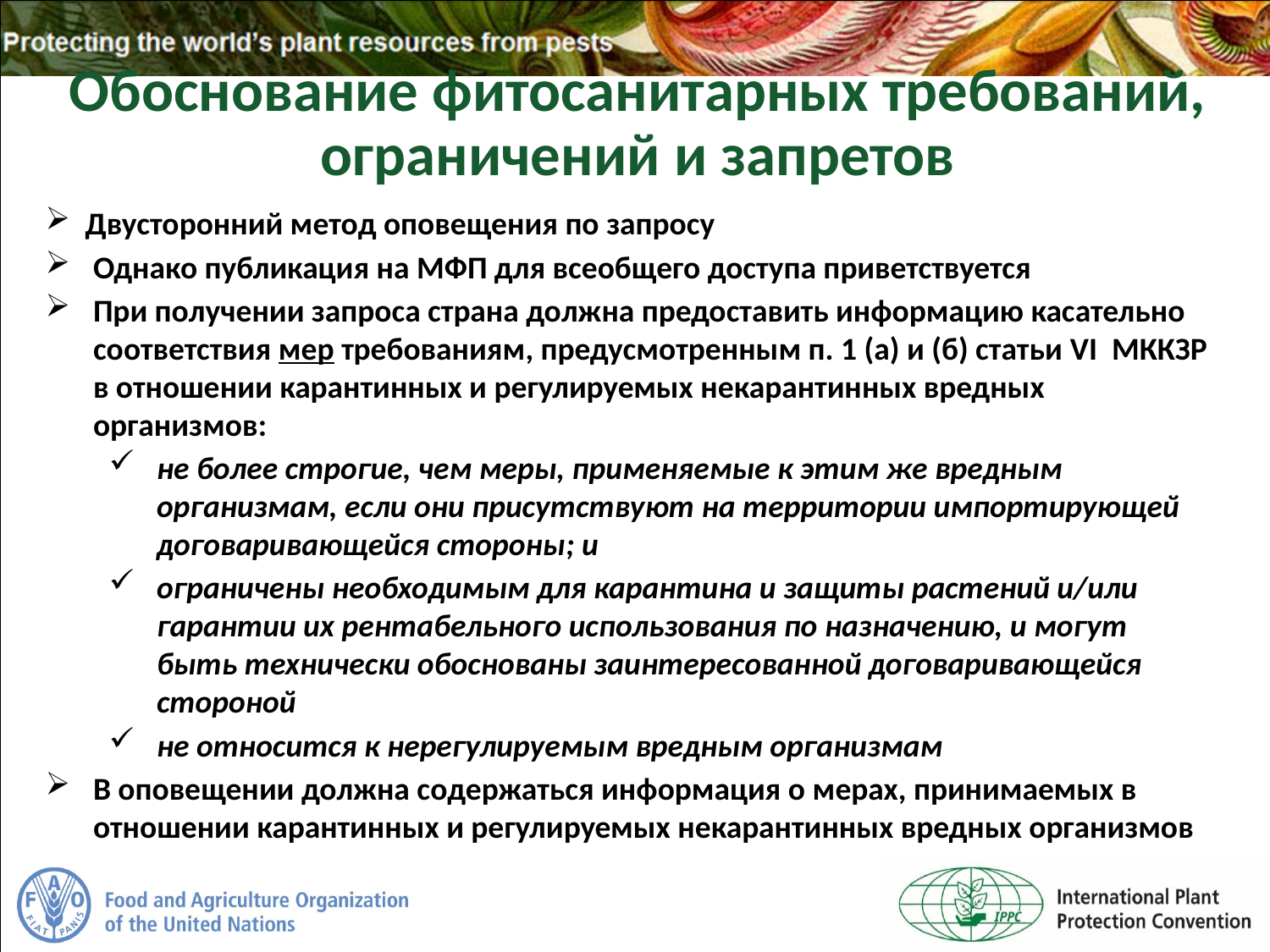

Обоснование фитосанитарных требований, ограничений и запретов
Двусторонний метод оповещения по запросу
Однако публикация на МФП для всеобщего доступа приветствуется
При получении запроса страна должна предоставить информацию касательно соответствия мер требованиям, предусмотренным п. 1 (а) и (б) статьи VI  МККЗР в отношении карантинных и регулируемых некарантинных вредных организмов:
не более строгие, чем меры, применяемые к этим же вредным организмам, если они присутствуют на территории импортирующей договаривающейся стороны; и
ограничены необходимым для карантина и защиты растений и/или гарантии их рентабельного использования по назначению, и могут быть технически обоснованы заинтересованной договаривающейся стороной
не относится к нерегулируемым вредным организмам
В оповещении должна содержаться информация о мерах, принимаемых в отношении карантинных и регулируемых некарантинных вредных организмов